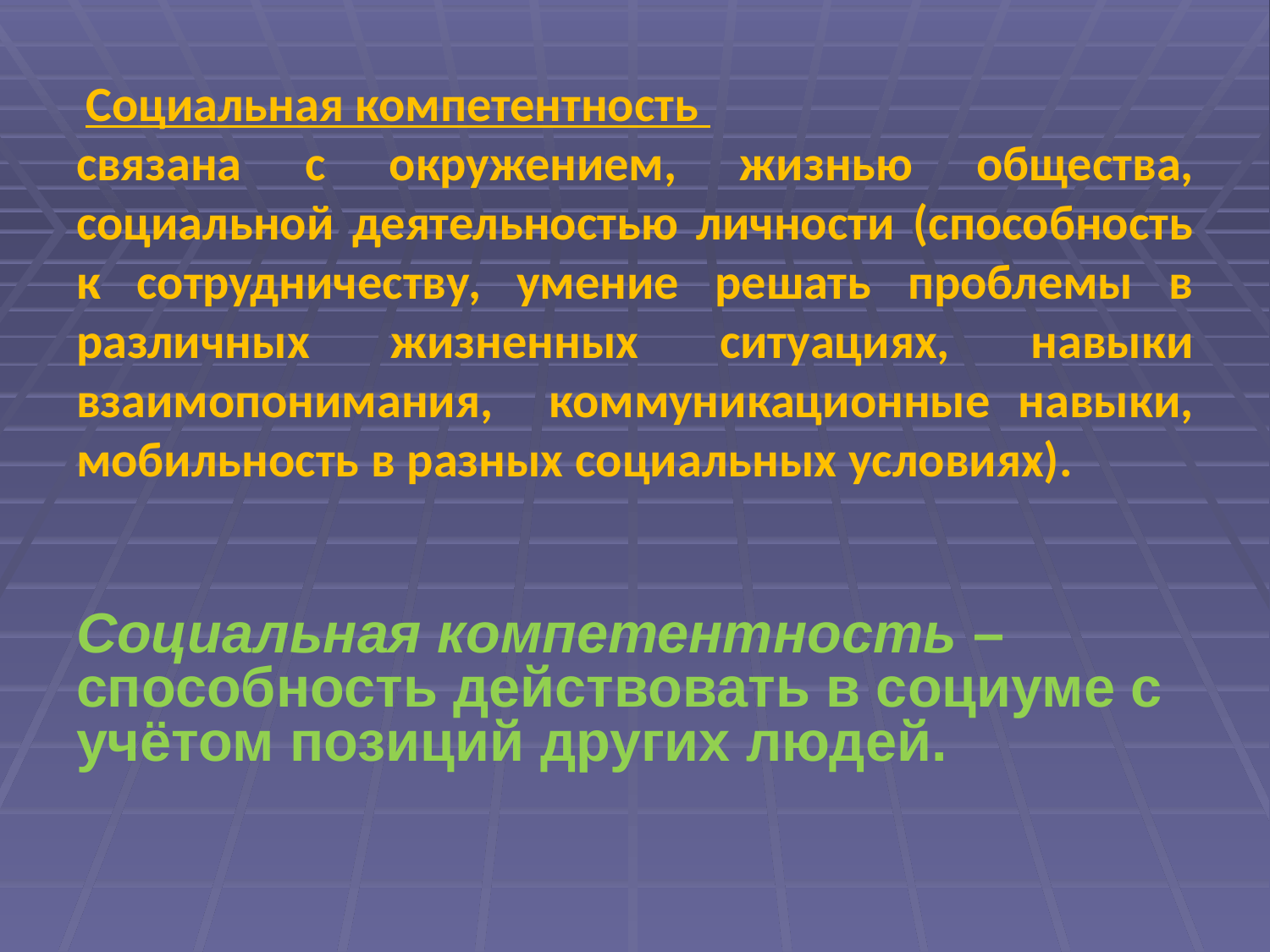

Социальная компетентность
связана с окружением, жизнью общества, социальной деятельностью личности (способность к сотрудничеству, умение решать проблемы в различных жизненных ситуациях, навыки взаимопонимания,  коммуникационные навыки, мобильность в разных социальных условиях).

Социальная компетентность – способность действовать в социуме с учётом позиций других людей.